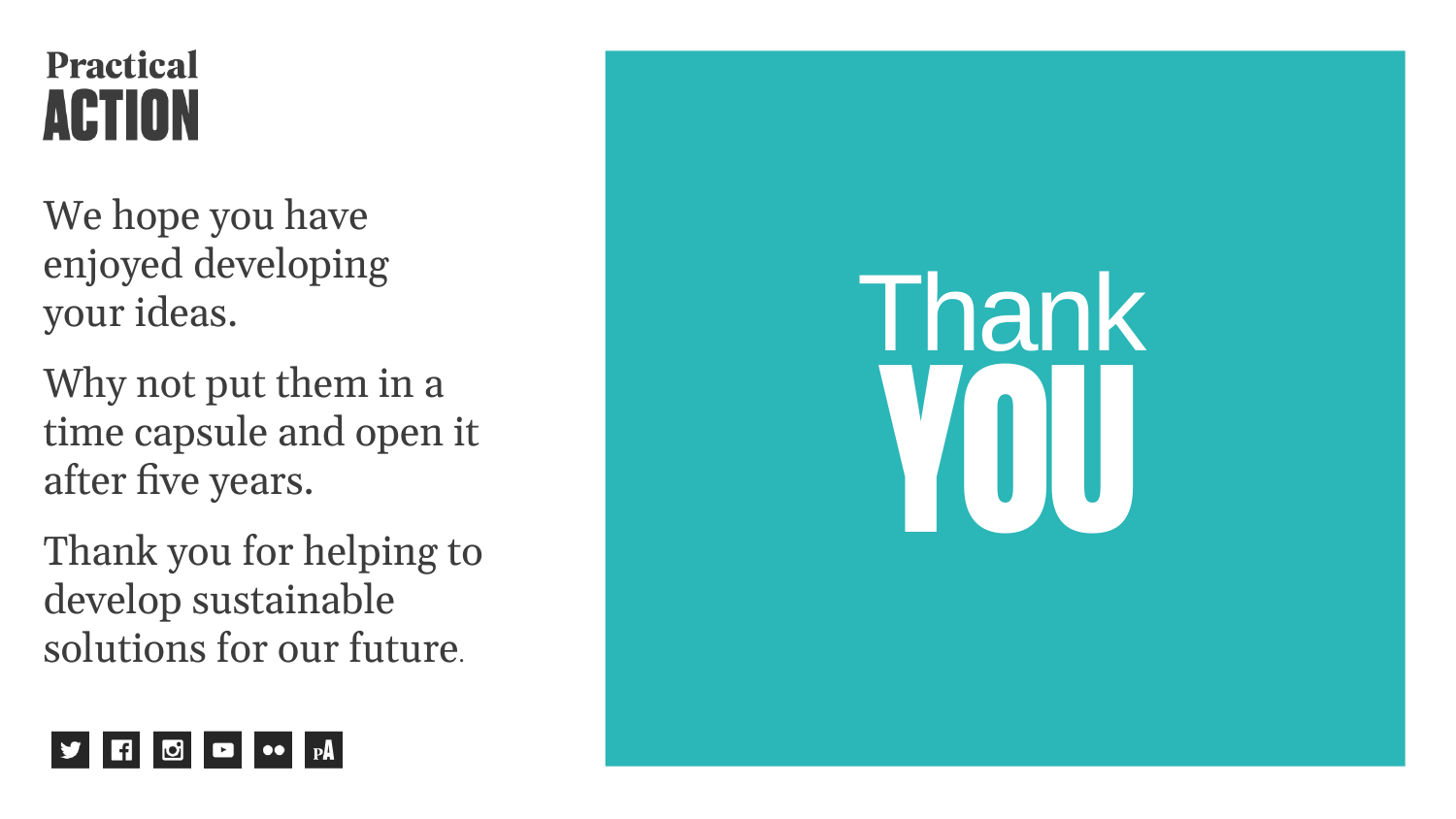

We hope you have enjoyed developing  your ideas.
Why not put them in a time capsule and open it after five years.
Thank you for helping to develop sustainable solutions for our future.